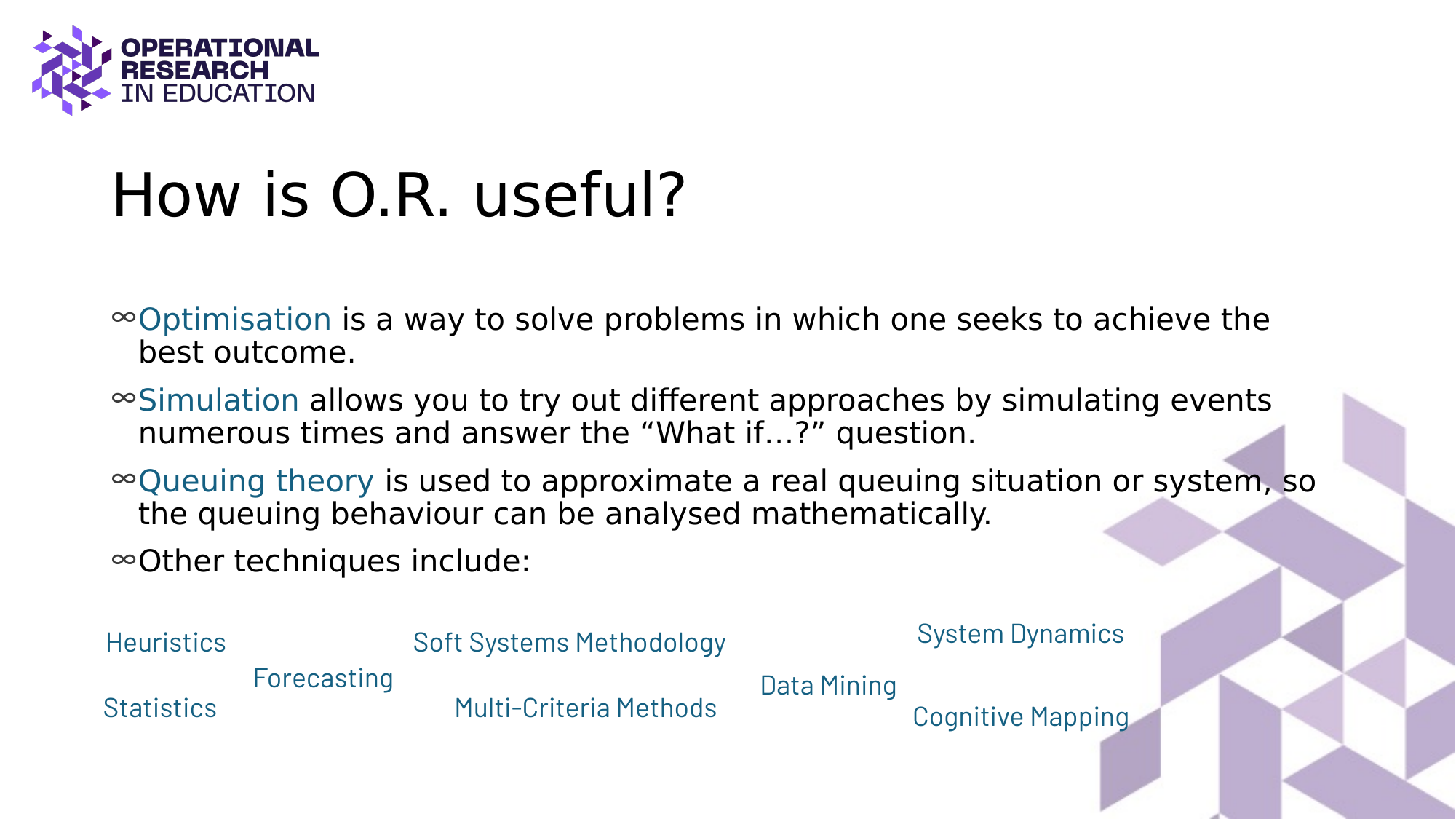

# How is O.R. useful?
Optimisation is a way to solve problems in which one seeks to achieve the best outcome.
Simulation allows you to try out different approaches by simulating events numerous times and answer the “What if…?” question.
Queuing theory is used to approximate a real queuing situation or system, so the queuing behaviour can be analysed mathematically.
Other techniques include:

System Dynamics
Heuristics
Soft Systems Methodology
Forecasting
Data Mining
Statistics
Multi-Criteria Methods
Cognitive Mapping